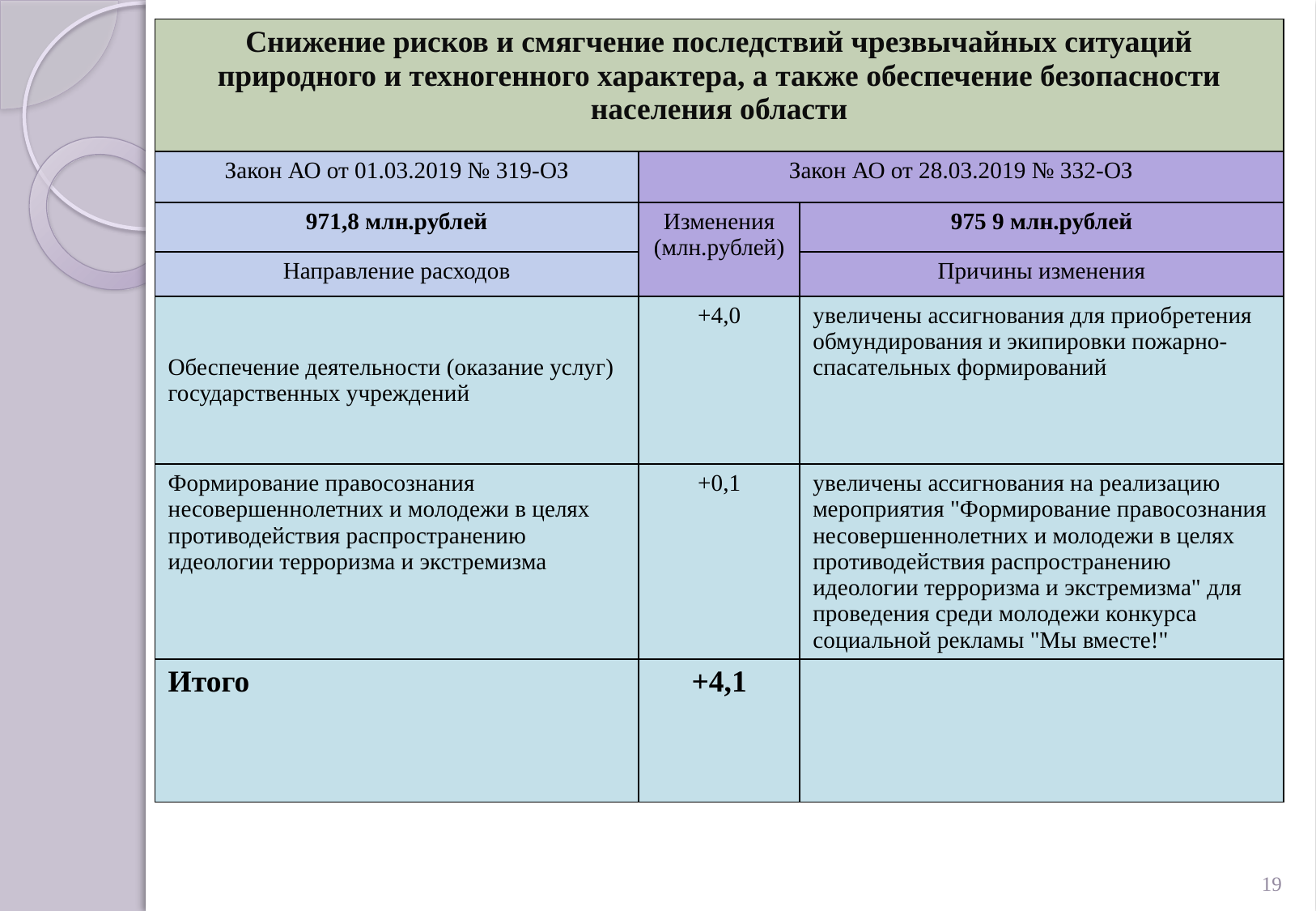

| Снижение рисков и смягчение последствий чрезвычайных ситуаций природного и техногенного характера, а также обеспечение безопасности населения области |  |  |
| --- | --- | --- |
| Закон АО от 01.03.2019 № 319-ОЗ | Закон АО от 28.03.2019 № 332-ОЗ |  |
| 971,8 млн.рублей | Изменения (млн.рублей) | 975 9 млн.рублей |
| Направление расходов |  | Причины изменения |
| Обеспечение деятельности (оказание услуг) государственных учреждений | +4,0 | увеличены ассигнования для приобретения обмундирования и экипировки пожарно-спасательных формирований |
| Формирование правосознания несовершеннолетних и молодежи в целях противодействия распространению идеологии терроризма и экстремизма | +0,1 | увеличены ассигнования на реализацию мероприятия "Формирование правосознания несовершеннолетних и молодежи в целях противодействия распространению идеологии терроризма и экстремизма" для проведения среди молодежи конкурса социальной рекламы "Мы вместе!" |
| Итого | +4,1 |  |
19